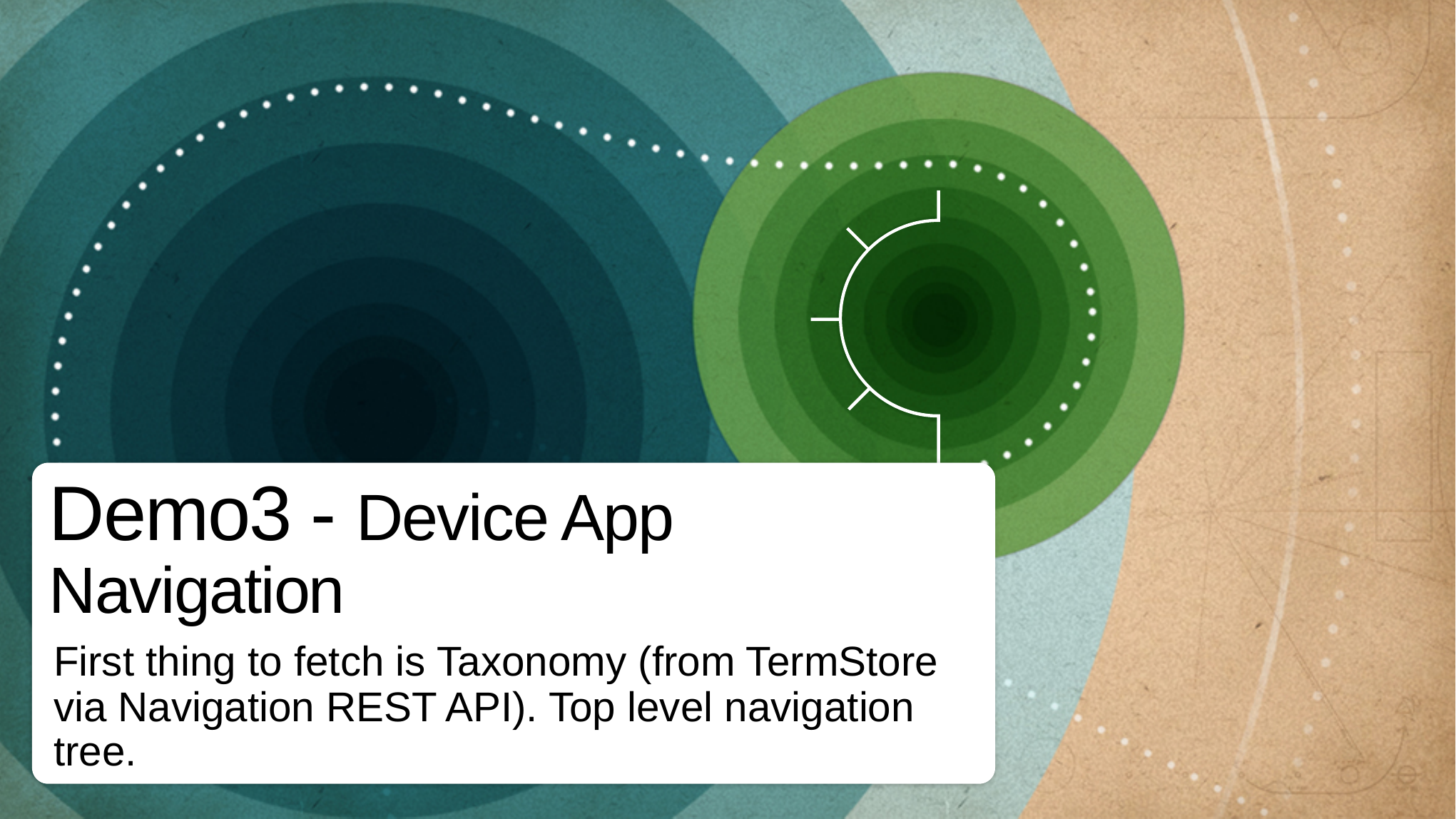

# Demo3 - Device App Navigation
First thing to fetch is Taxonomy (from TermStore via Navigation REST API). Top level navigation tree.